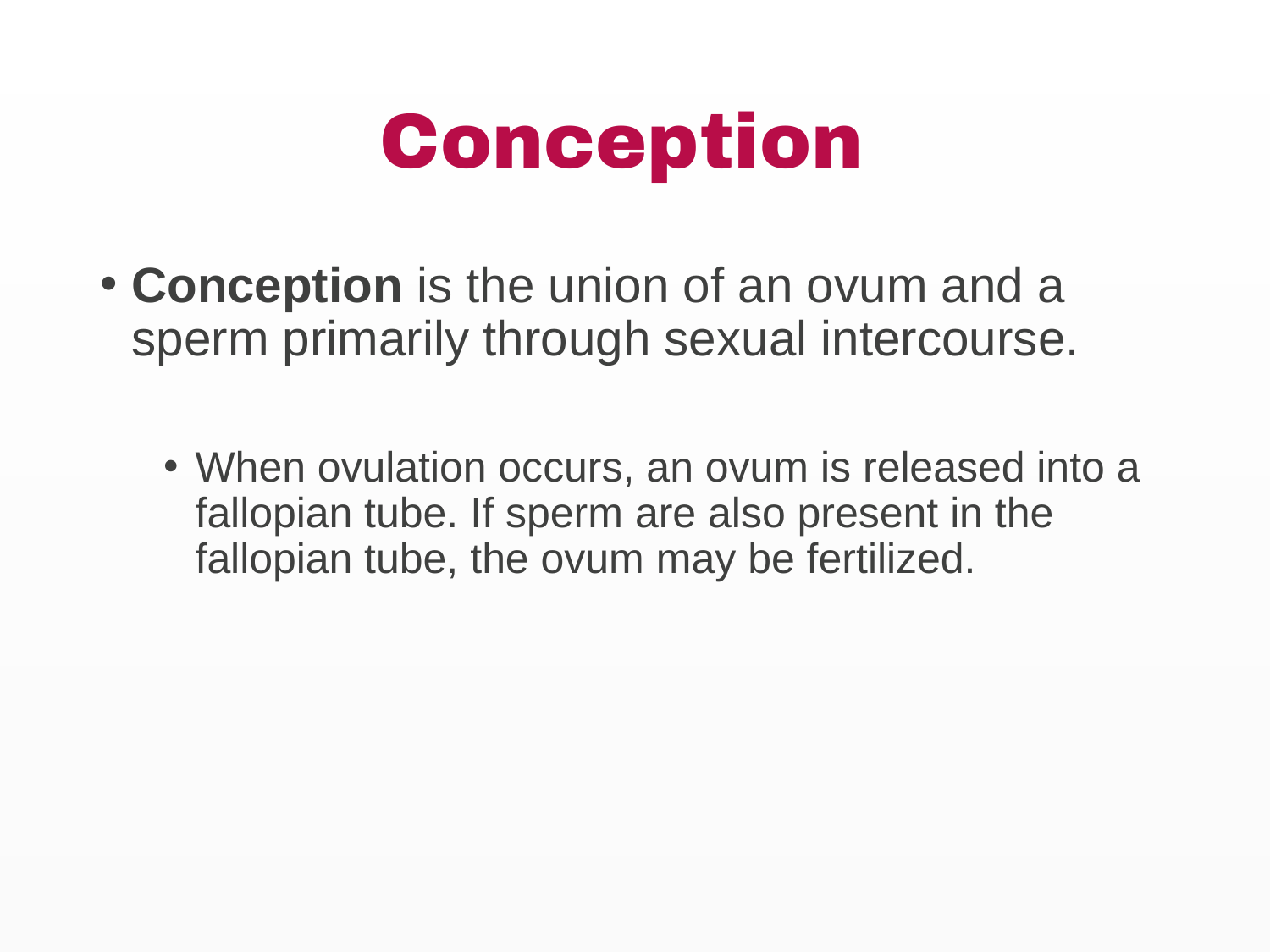

# Conception
Conception is the union of an ovum and a sperm primarily through sexual intercourse.

When ovulation occurs, an ovum is released into a fallopian tube. If sperm are also present in the fallopian tube, the ovum may be fertilized.